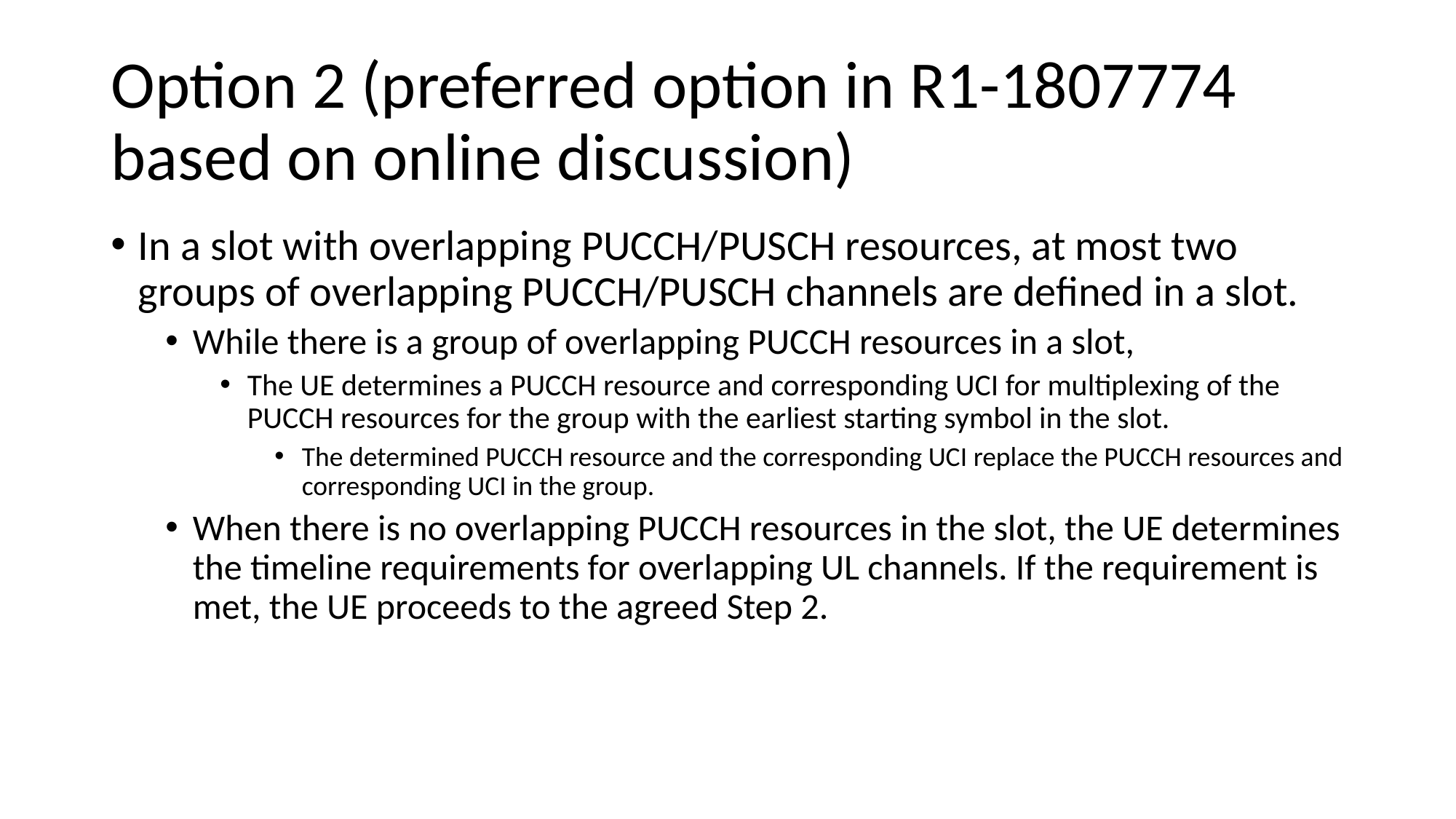

# Option 2 (preferred option in R1-1807774 based on online discussion)
In a slot with overlapping PUCCH/PUSCH resources, at most two groups of overlapping PUCCH/PUSCH channels are defined in a slot.
While there is a group of overlapping PUCCH resources in a slot,
The UE determines a PUCCH resource and corresponding UCI for multiplexing of the PUCCH resources for the group with the earliest starting symbol in the slot.
The determined PUCCH resource and the corresponding UCI replace the PUCCH resources and corresponding UCI in the group.
When there is no overlapping PUCCH resources in the slot, the UE determines the timeline requirements for overlapping UL channels. If the requirement is met, the UE proceeds to the agreed Step 2.